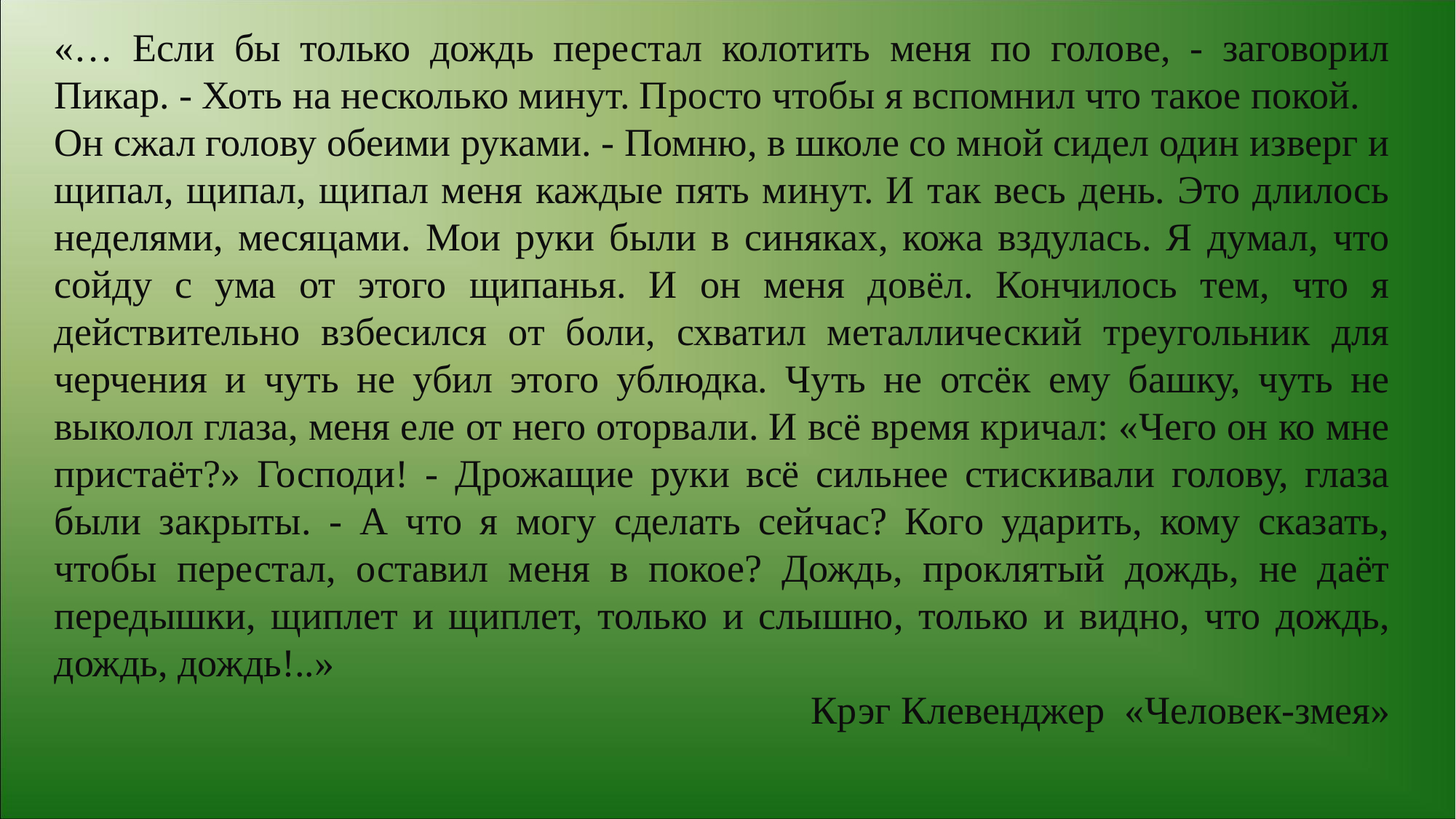

«… Если бы только дождь перестал колотить меня по голове, - заговорил Пикар. - Хоть на несколько минут. Просто чтобы я вспомнил что такое покой.
Он сжал голову обеими руками. - Помню, в школе со мной сидел один изверг и щипал, щипал, щипал меня каждые пять минут. И так весь день. Это длилось неделями, месяцами. Мои руки были в синяках, кожа вздулась. Я думал, что сойду с ума от этого щипанья. И он меня довёл. Кончилось тем, что я действительно взбесился от боли, схватил металлический треугольник для черчения и чуть не убил этого ублюдка. Чуть не отсёк ему башку, чуть не выколол глаза, меня еле от него оторвали. И всё время кричал: «Чего он ко мне пристаёт?» Господи! - Дрожащие руки всё сильнее стискивали голову, глаза были закрыты. - А что я могу сделать сейчас? Кого ударить, кому сказать, чтобы перестал, оставил меня в покое? Дождь, проклятый дождь, не даёт передышки, щиплет и щиплет, только и слышно, только и видно, что дождь, дождь, дождь!..»
Крэг Клевенджер  «Человек-змея»